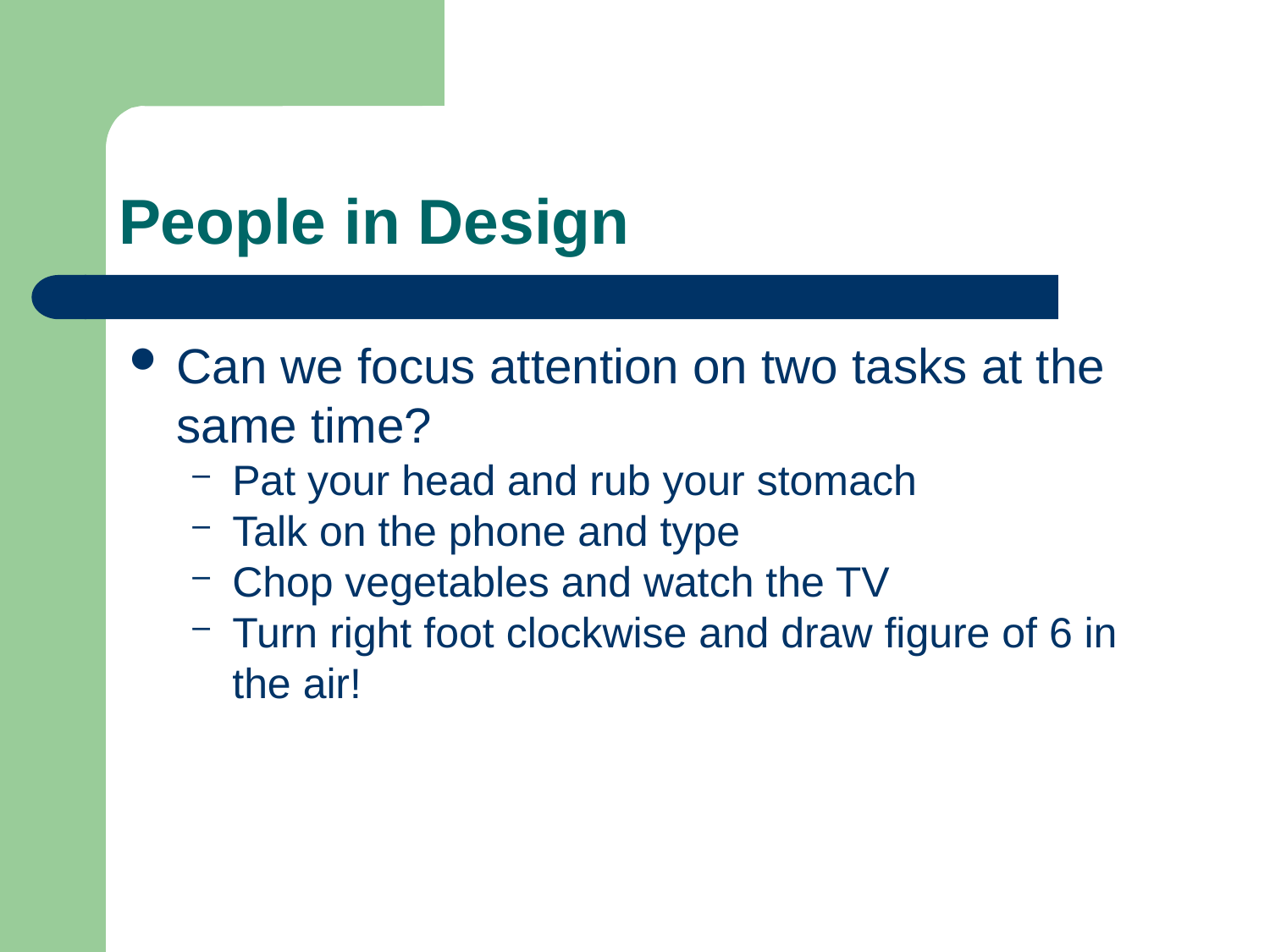

# People in Design
Can we focus attention on two tasks at the same time?
Pat your head and rub your stomach
Talk on the phone and type
Chop vegetables and watch the TV
Turn right foot clockwise and draw figure of 6 in the air!